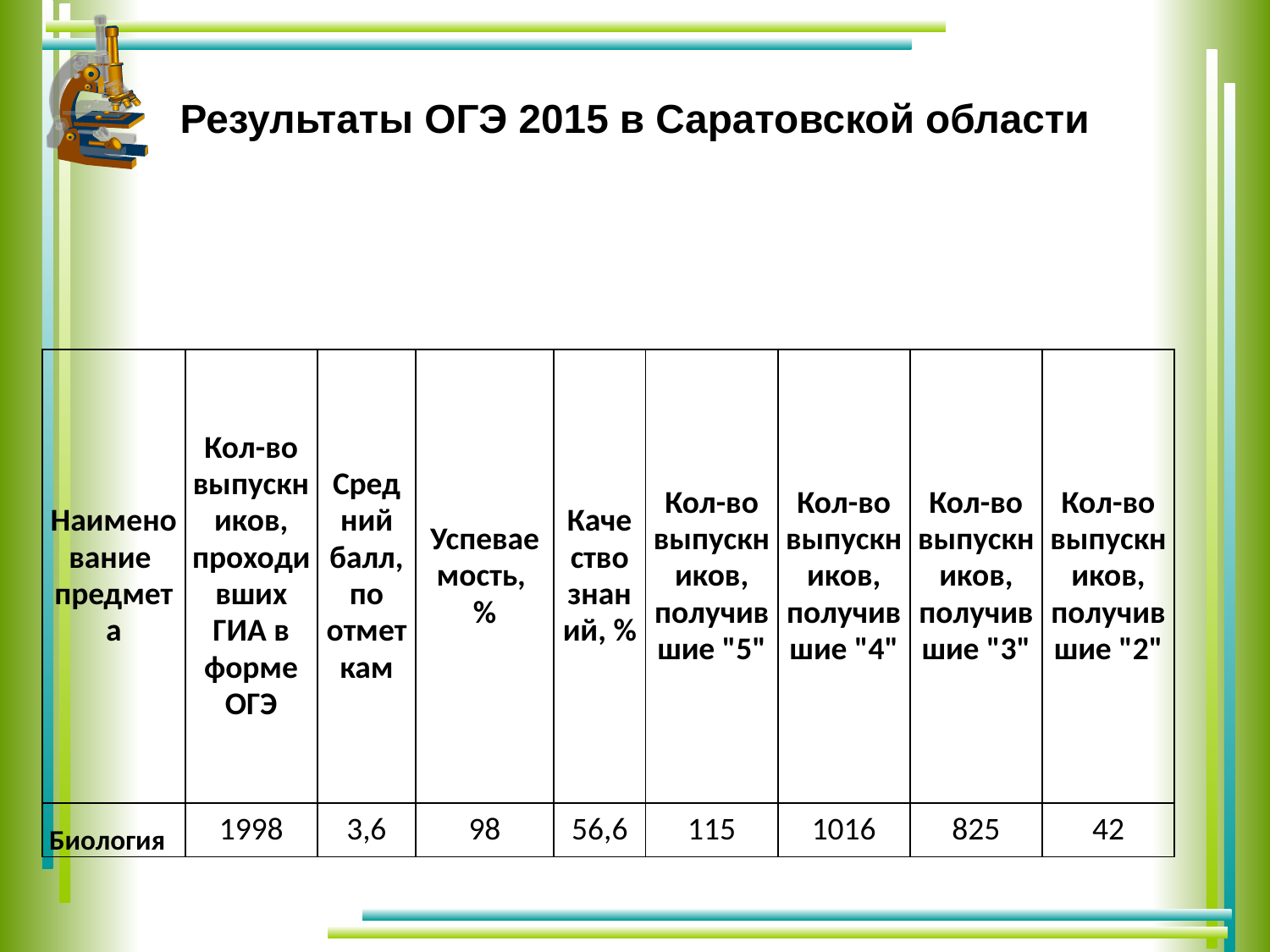

# Результаты ОГЭ 2015 в Саратовской области
|  |  |  |  |  |  |  |  |  |
| --- | --- | --- | --- | --- | --- | --- | --- | --- |
| Наименование предмета | Кол-во выпускников, проходивших ГИА в форме ОГЭ | Средний балл, по отметкам | Успеваемость, % | Качество знаний, % | Кол-во выпускников, получившие "5" | Кол-во выпускников, получившие "4" | Кол-во выпускников, получившие "3" | Кол-во выпускников, получившие "2" |
| Биология | 1998 | 3,6 | 98 | 56,6 | 115 | 1016 | 825 | 42 |